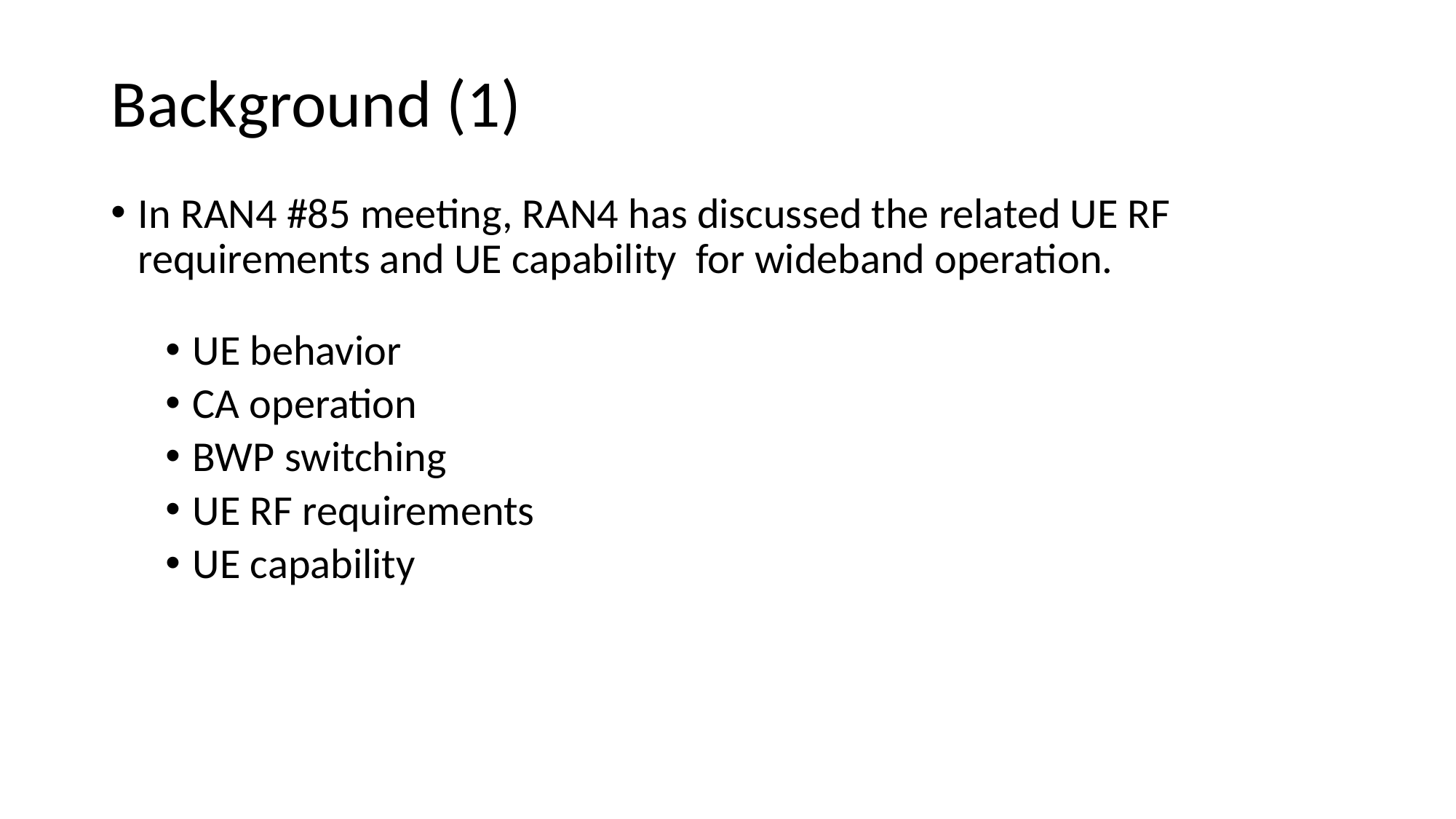

# Background (1)
In RAN4 #85 meeting, RAN4 has discussed the related UE RF requirements and UE capability  for wideband operation.

UE behavior
CA operation
BWP switching
UE RF requirements
UE capability